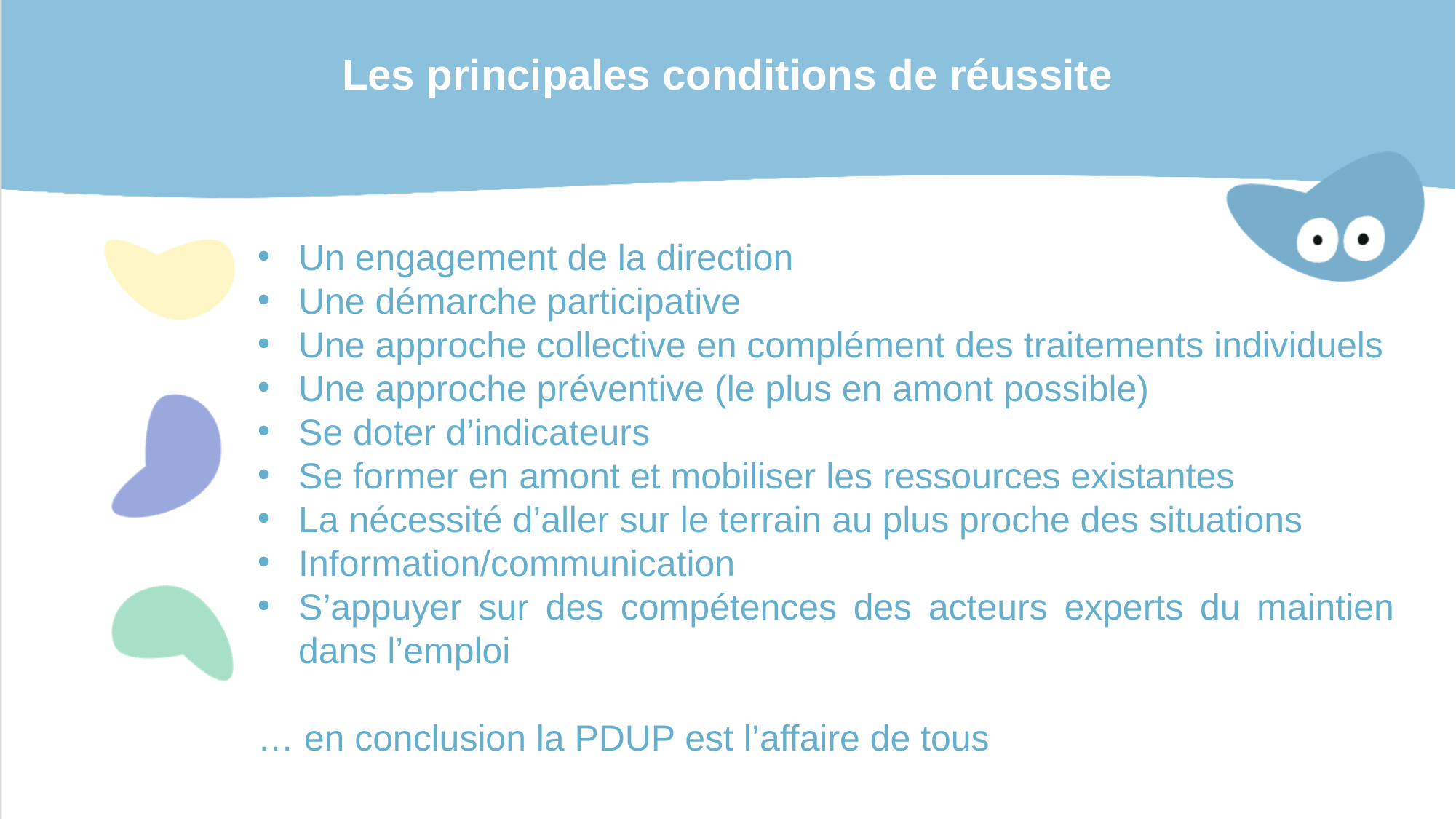

Les principales conditions de réussite
Un engagement de la direction
Une démarche participative
Une approche collective en complément des traitements individuels
Une approche préventive (le plus en amont possible)
Se doter d’indicateurs
Se former en amont et mobiliser les ressources existantes
La nécessité d’aller sur le terrain au plus proche des situations
Information/communication
S’appuyer sur des compétences des acteurs experts du maintien dans l’emploi

… en conclusion la PDUP est l’affaire de tous